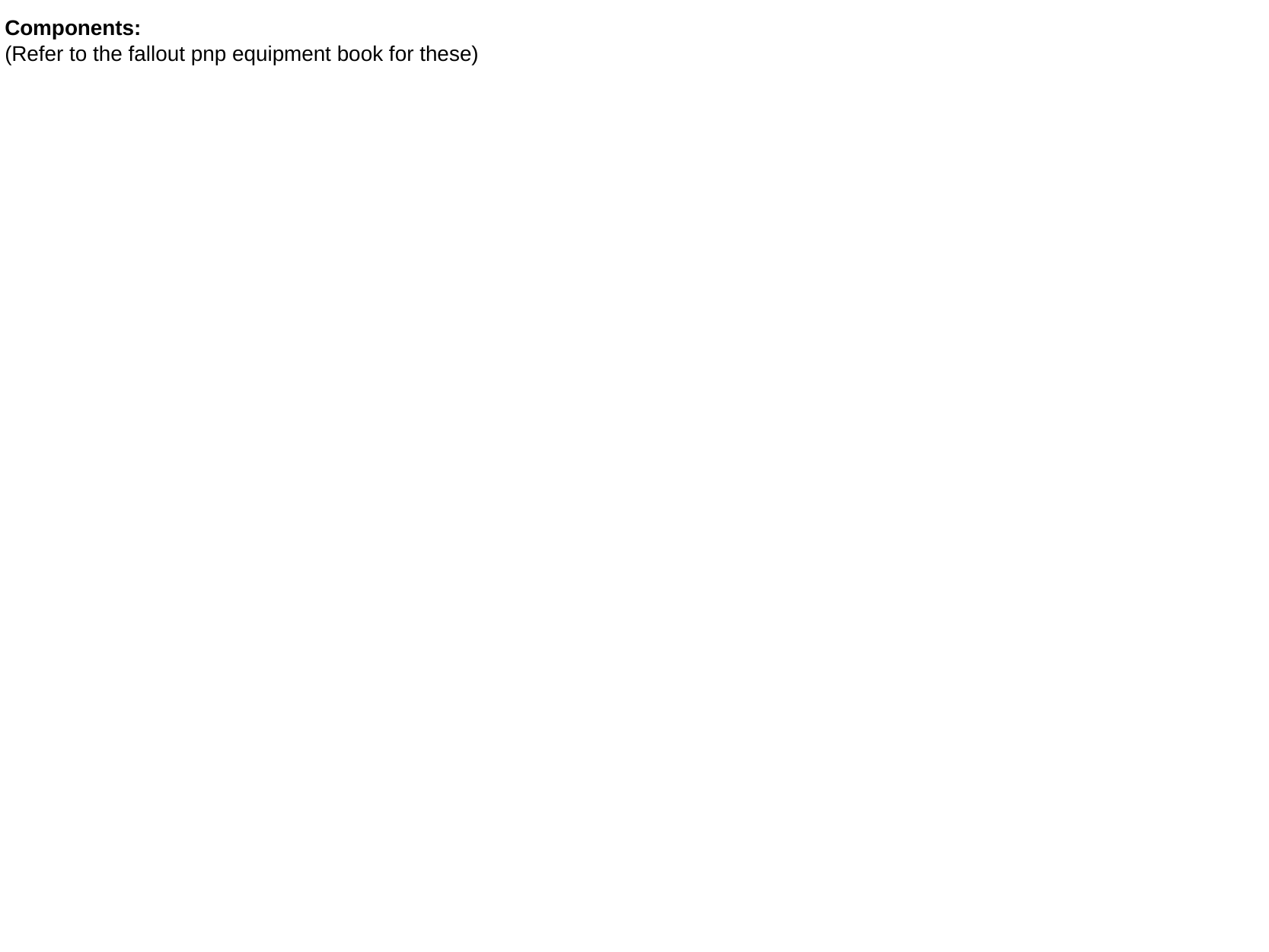

Components:
(Refer to the fallout pnp equipment book for these)